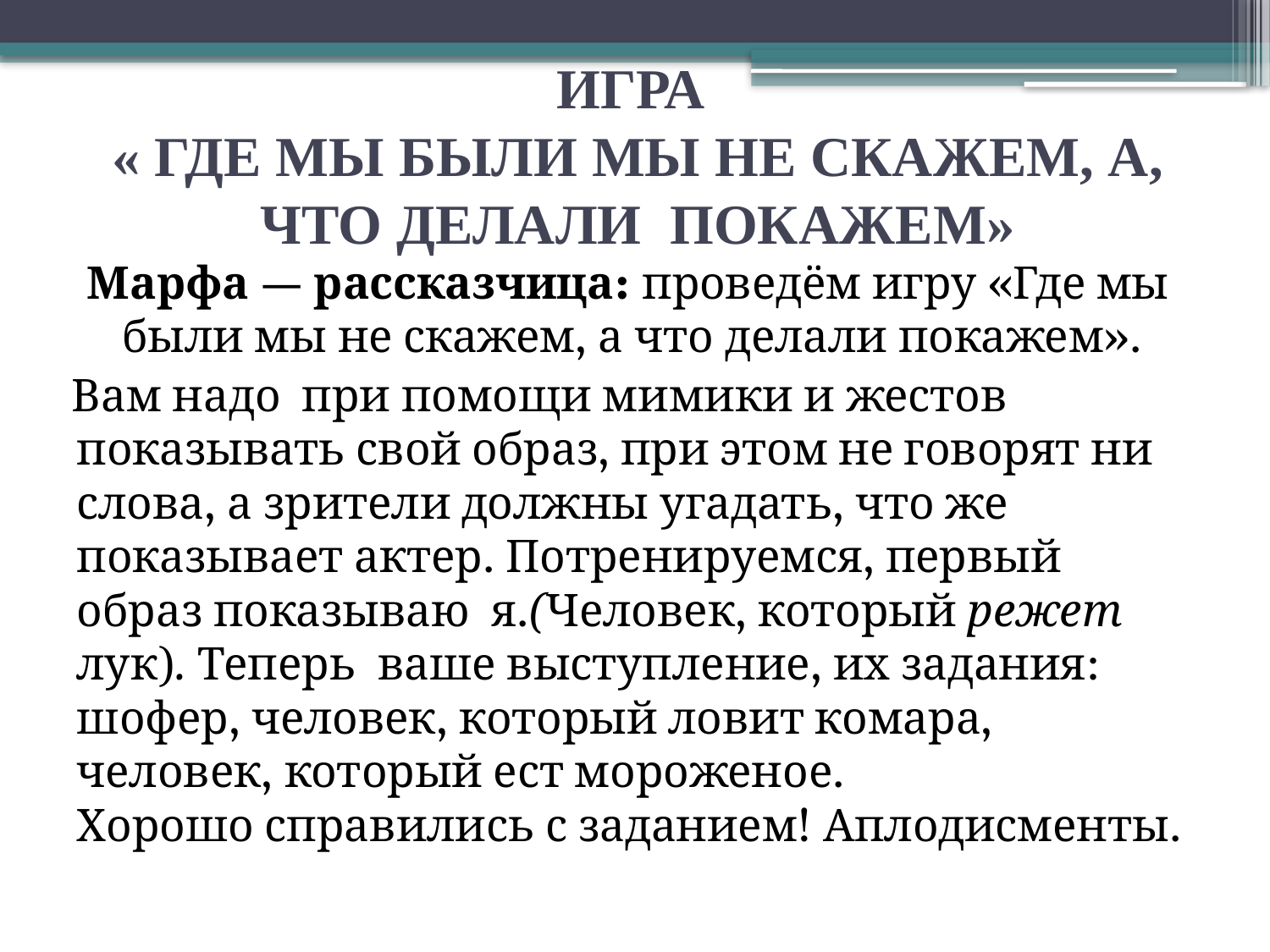

# ИГРА « ГДЕ МЫ БЫЛИ МЫ НЕ СКАЖЕМ, А, ЧТО ДЕЛАЛИ  ПОКАЖЕМ»
Марфа — рассказчица: проведём игру «Где мы были мы не скажем, а что делали покажем».
Вам надо  при помощи мимики и жестов показывать свой образ, при этом не говорят ни слова, а зрители должны угадать, что же показывает актер. Потренируемся, первый образ показываю  я.(Человек, который режет лук). Теперь  ваше выступление, их задания: шофер, человек, который ловит комара, человек, который ест мороженое.
Хорошо справились с заданием! Аплодисменты.